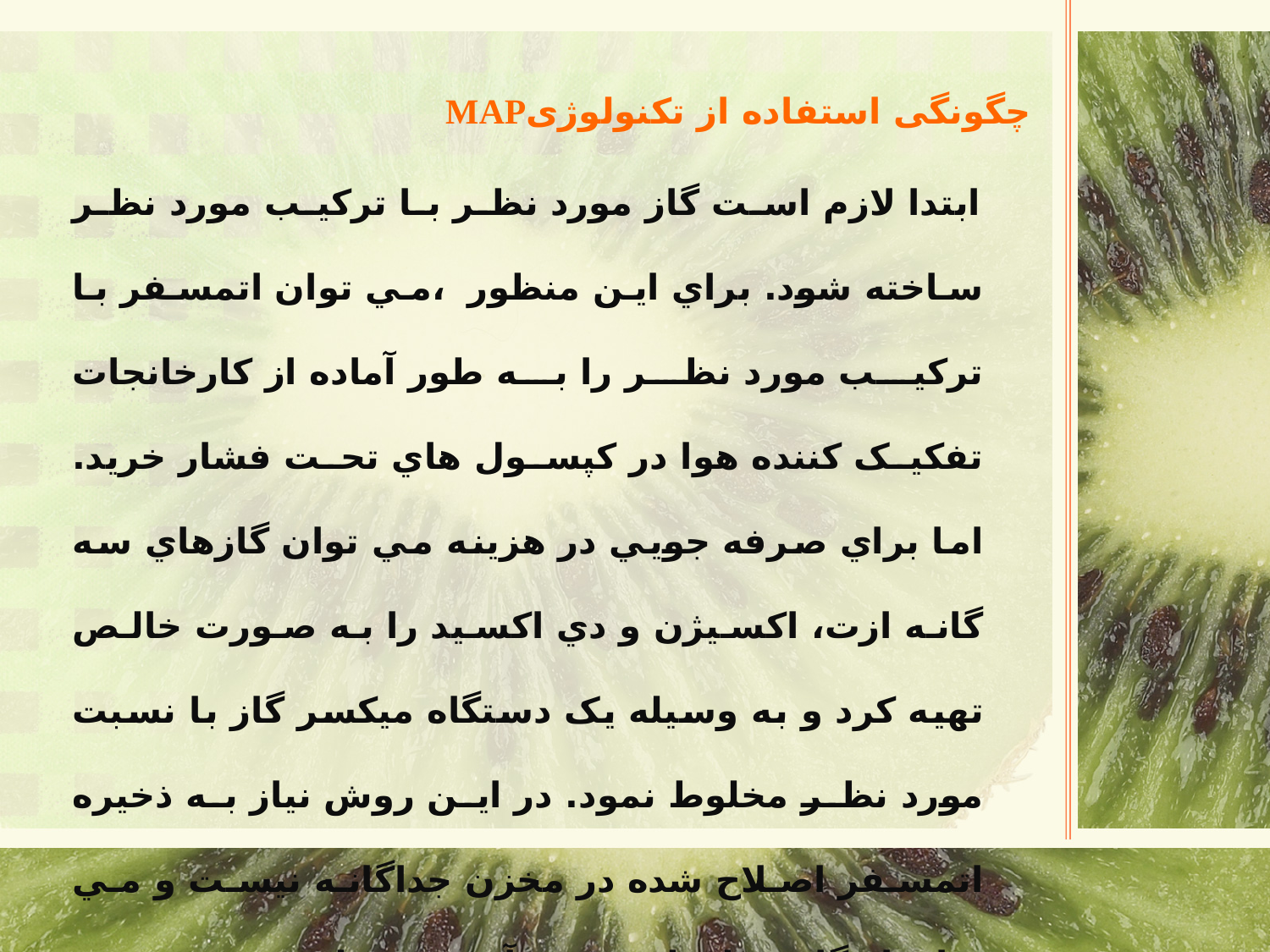

چگونگی استفاده از تکنولوژیMAP
ابتدا لازم است گاز مورد نظر با ترکيب مورد نظر ساخته شود. براي اين منظور ،مي توان اتمسفر با ترکيب مورد نظر را به طور آماده از کارخانجات تفکيک کننده هوا در کپسول هاي تحت فشار خريد. اما براي صرفه جويي در هزينه مي توان گازهاي سه گانه ازت، اکسيژن و دي اکسيد را به صورت خالص تهيه کرد و به وسيله يک دستگاه ميکسر گاز با نسبت مورد نظر مخلوط نمود. در اين روش نياز به ذخيره اتمسفر اصلاح شده در مخزن جداگانه نيست و مي توان از گاز مخلوط بدست آمده به طور مستقيم در بسته بندي تزريق کرد.